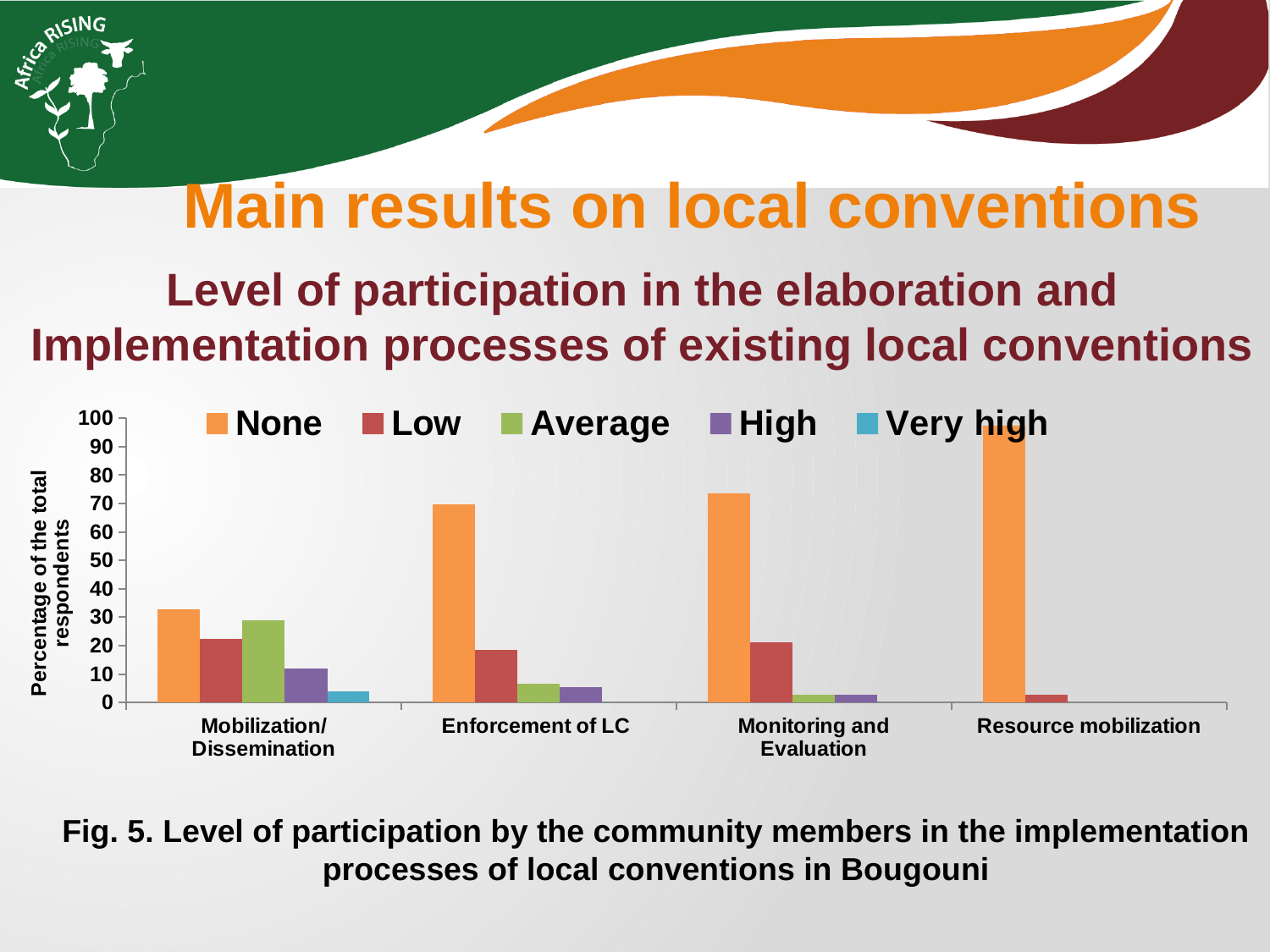

Main results on local conventions
Level of participation in the elaboration and Implementation processes of existing local conventions

### Chart

| Category | None | Low | Average | High | Very high |
|---|---|---|---|---|---|
| Mobilization/Dissemination | 32.89 | 22.37 | 28.95 | 11.84 | 3.95 |
| Enforcement of LC  | 69.74 | 18.42 | 6.58 | 5.26 | 0.0 |
| Monitoring and Evaluation | 73.68 | 21.06 | 2.63 | 2.63 | 0.0 |
| Resource mobilization | 97.37 | 2.63 | 0.0 | 0.0 | 0.0 |
Fig. 5. Level of participation by the community members in the implementation processes of local conventions in Bougouni